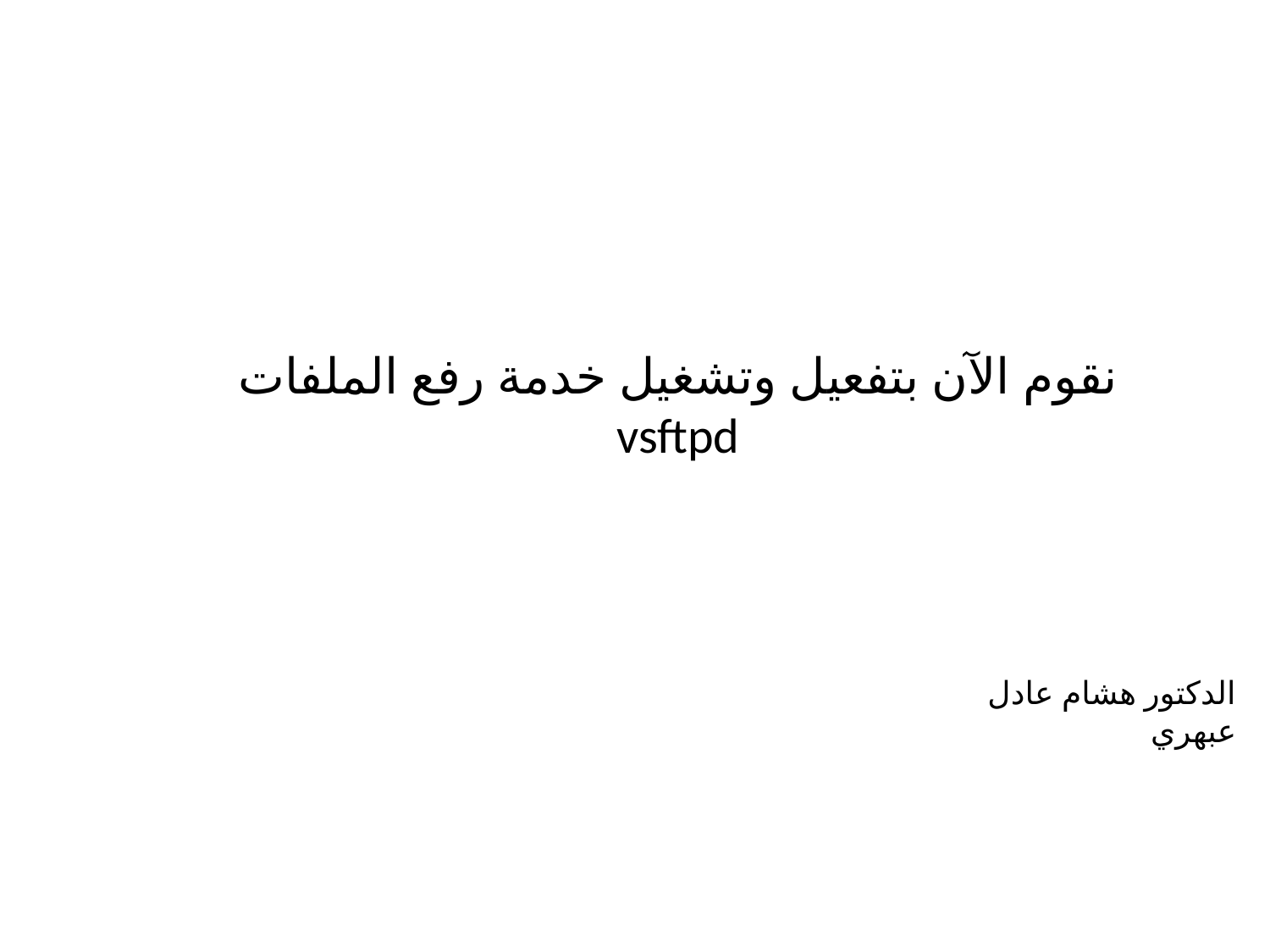

نقوم الآن بتفعيل وتشغيل خدمة رفع الملفات
vsftpd
الدكتور هشام عادل عبهري